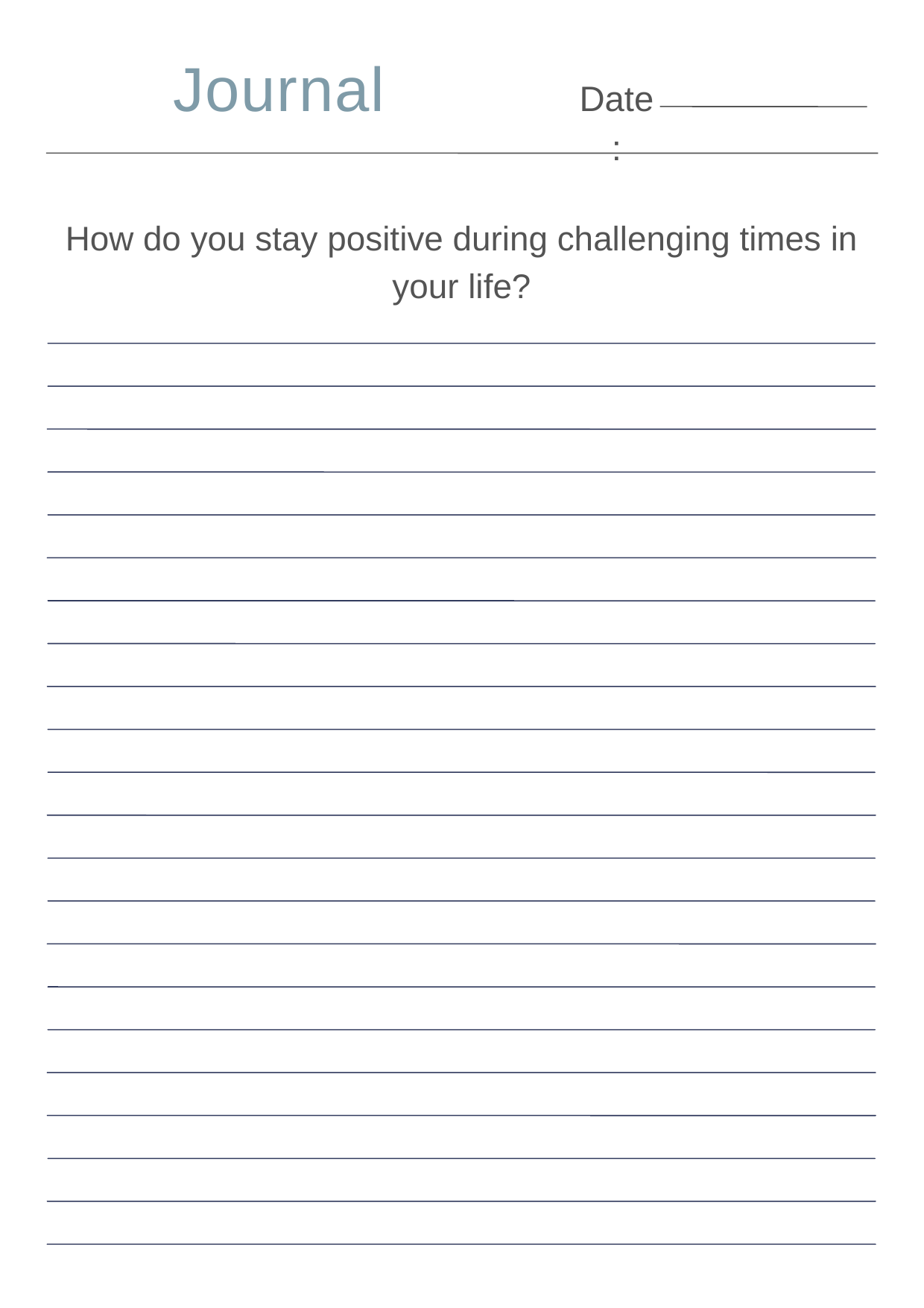

Journal
Date:

How do you stay positive during challenging times in your life?